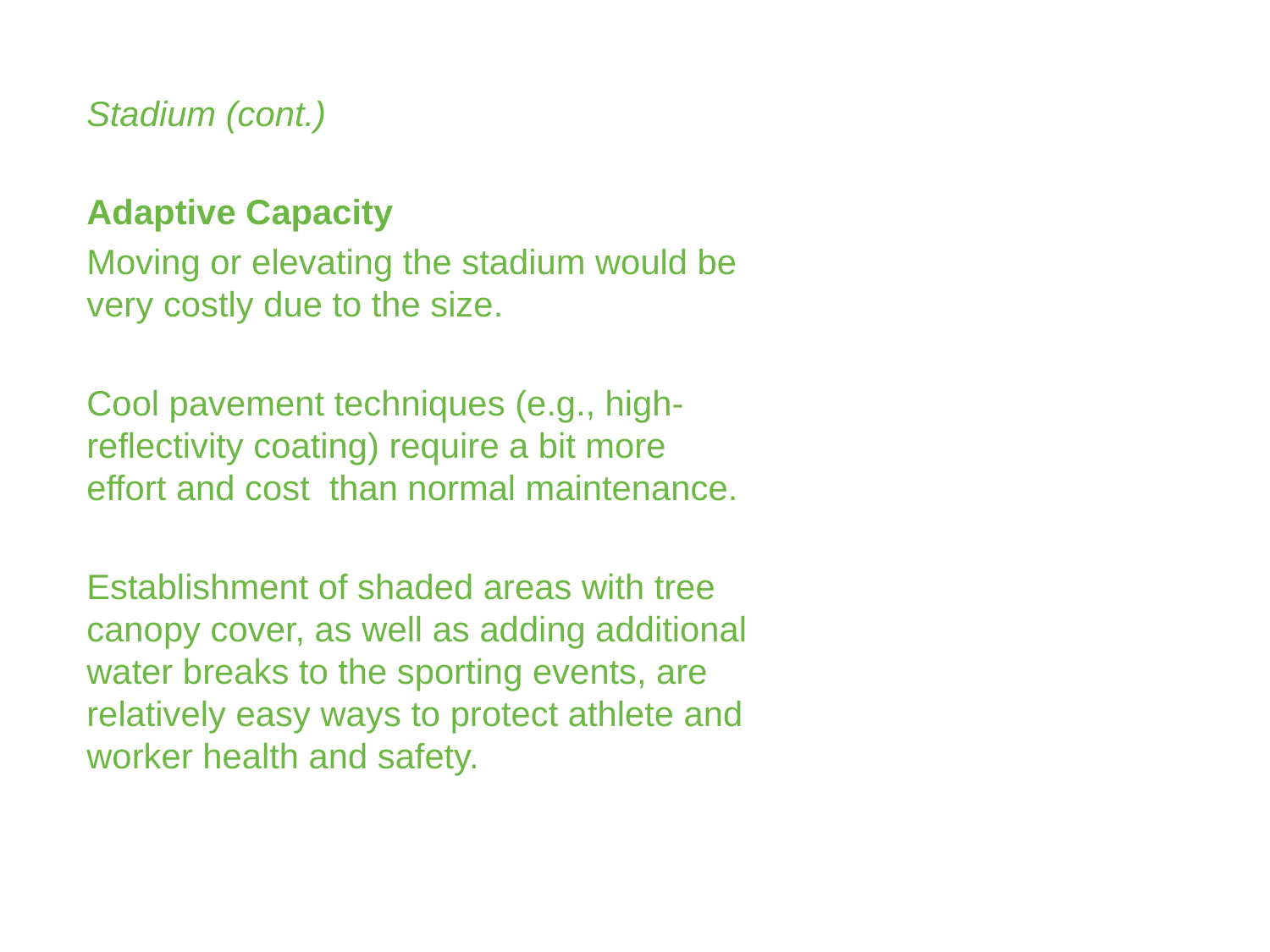

Stadium (cont.)

Adaptive Capacity
Moving or elevating the stadium would be very costly due to the size.

Cool pavement techniques (e.g., high-reflectivity coating) require a bit more effort and cost  than normal maintenance.

Establishment of shaded areas with tree canopy cover, as well as adding additional water breaks to the sporting events, are relatively easy ways to protect athlete and worker health and safety.